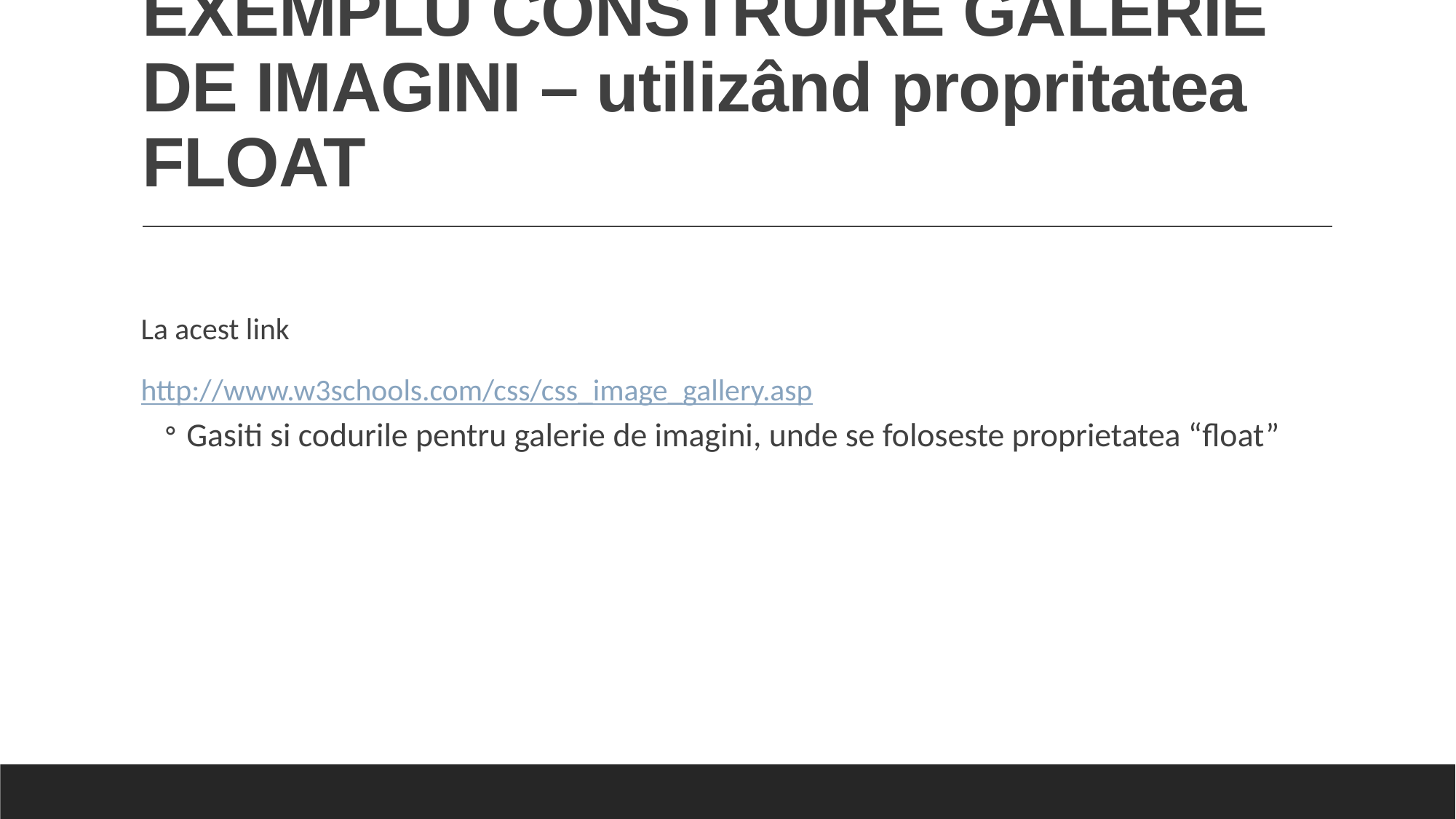

# EXEMPLU CONSTRUIRE GALERIE DE IMAGINI – utilizând propritatea FLOAT
La acest link
http://www.w3schools.com/css/css_image_gallery.asp
Gasiti si codurile pentru galerie de imagini, unde se foloseste proprietatea “float”